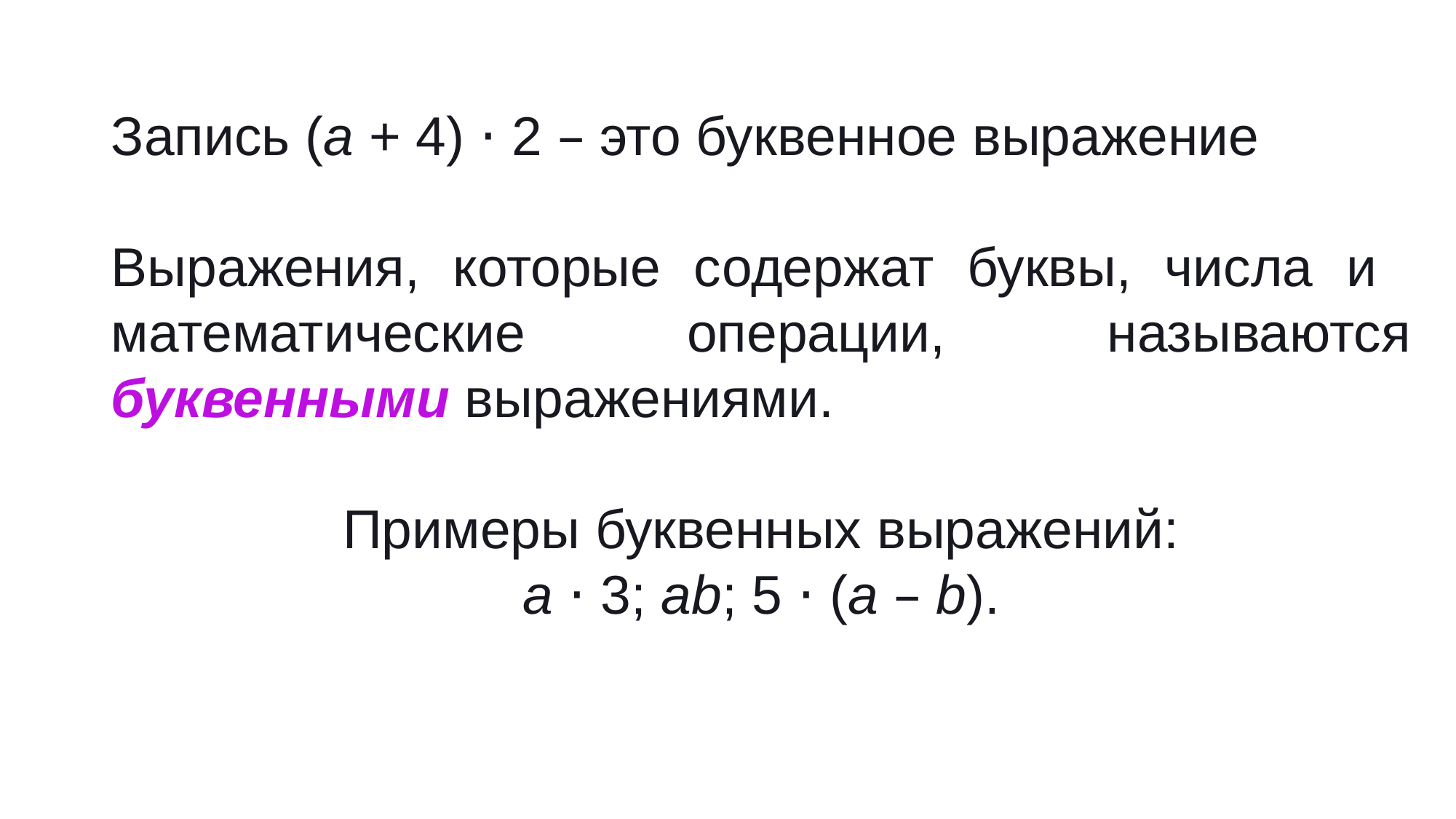

# Запись (a + 4) ⋅ 2 – это буквенное выражение

Выражения, которые содержат буквы, числа и
математические операции, называются
буквенными выражениями.

Примеры буквенных выражений:
a ⋅ 3; ab; 5 ⋅ (a – b).